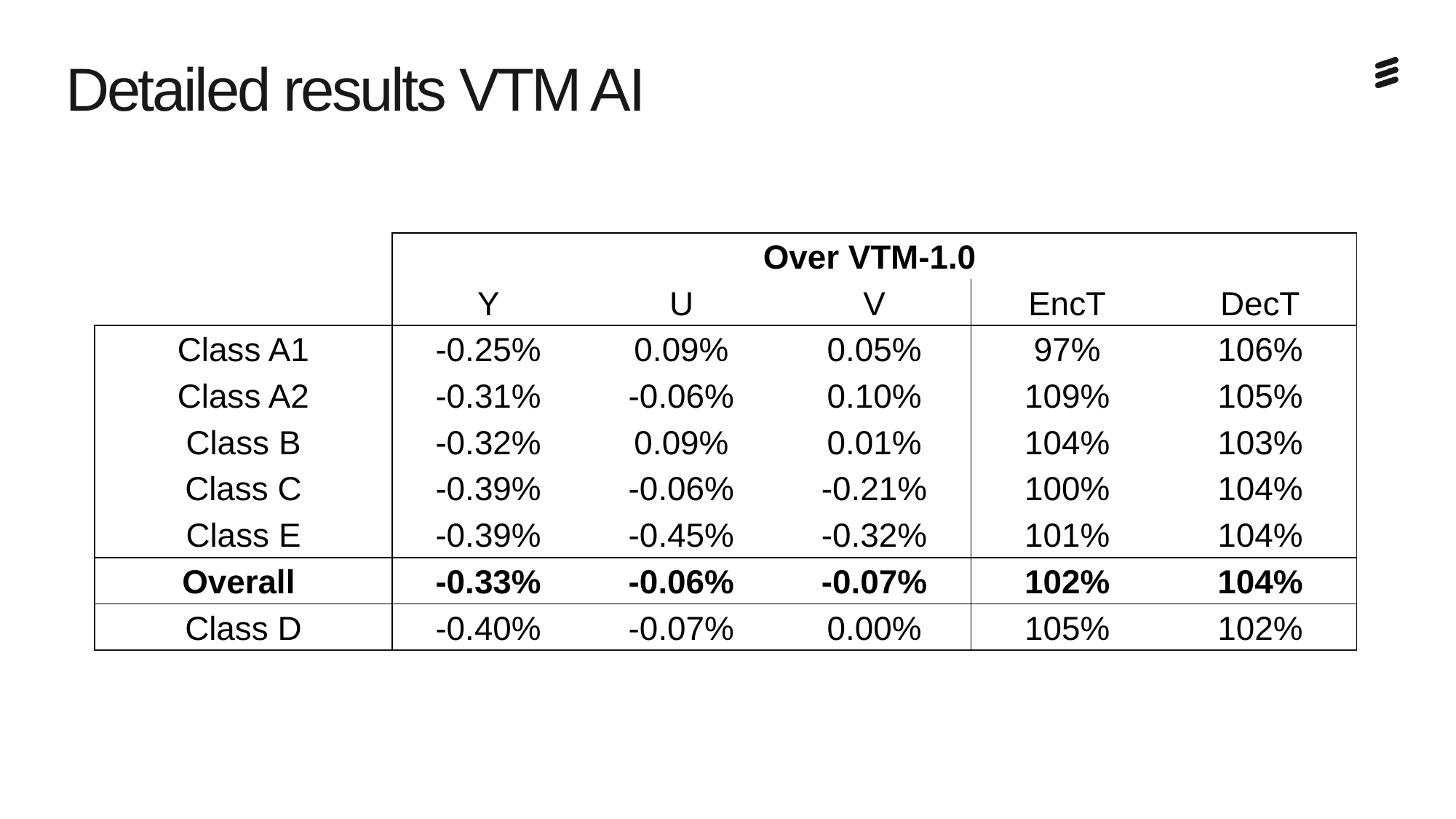

# Detailed results VTM AI
|  | Over VTM-1.0 |  |  |  |  |
| --- | --- | --- | --- | --- | --- |
|  | Y | U | V | EncT | DecT |
| Class A1 | -0.25% | 0.09% | 0.05% | 97% | 106% |
| Class A2 | -0.31% | -0.06% | 0.10% | 109% | 105% |
| Class B | -0.32% | 0.09% | 0.01% | 104% | 103% |
| Class C | -0.39% | -0.06% | -0.21% | 100% | 104% |
| Class E | -0.39% | -0.45% | -0.32% | 101% | 104% |
| Overall | -0.33% | -0.06% | -0.07% | 102% | 104% |
| Class D | -0.40% | -0.07% | 0.00% | 105% | 102% |